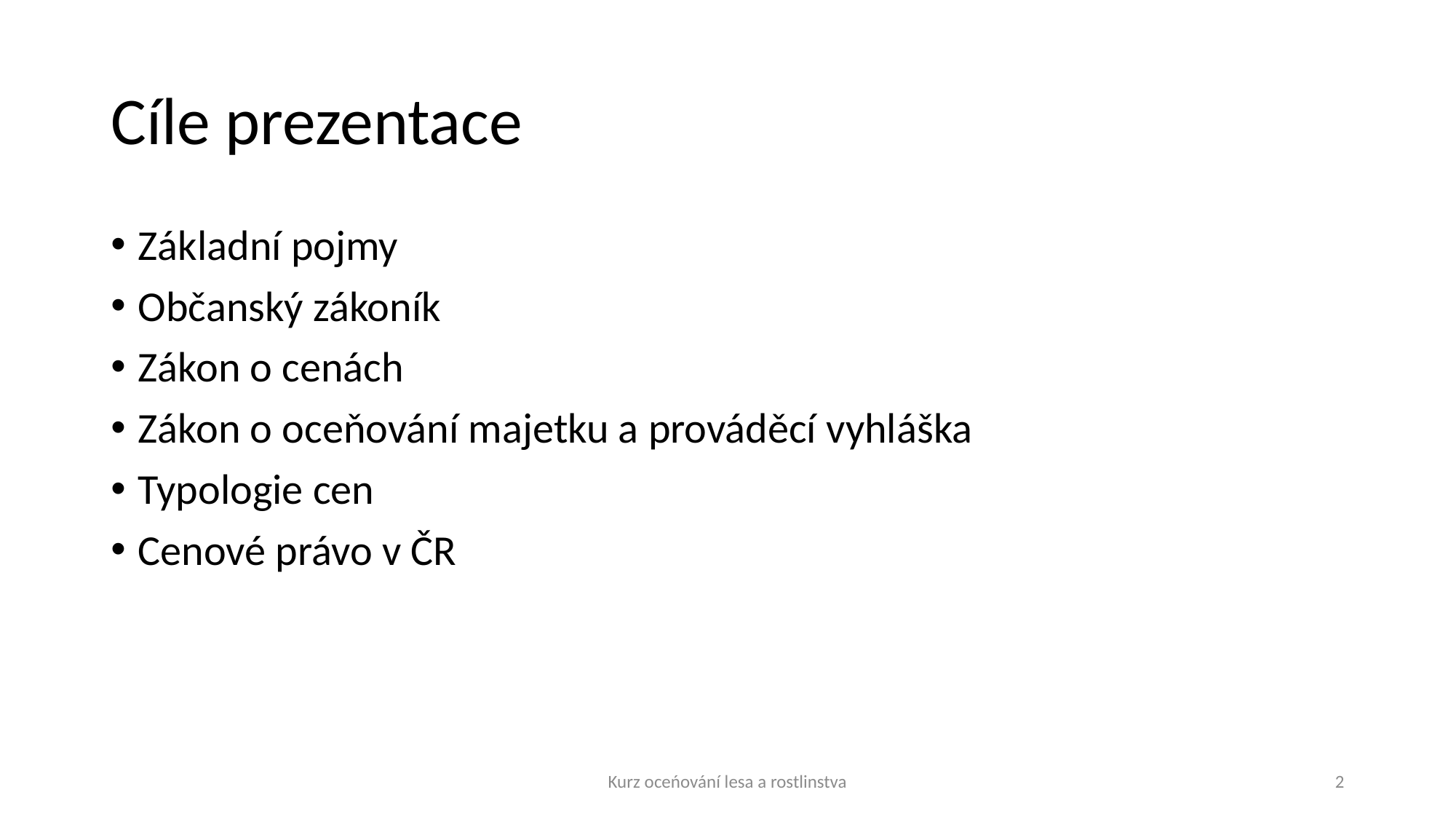

# Cíle prezentace
Základní pojmy
Občanský zákoník
Zákon o cenách
Zákon o oceňování majetku a prováděcí vyhláška
Typologie cen
Cenové právo v ČR

Kurz oceńování lesa a rostlinstva
2